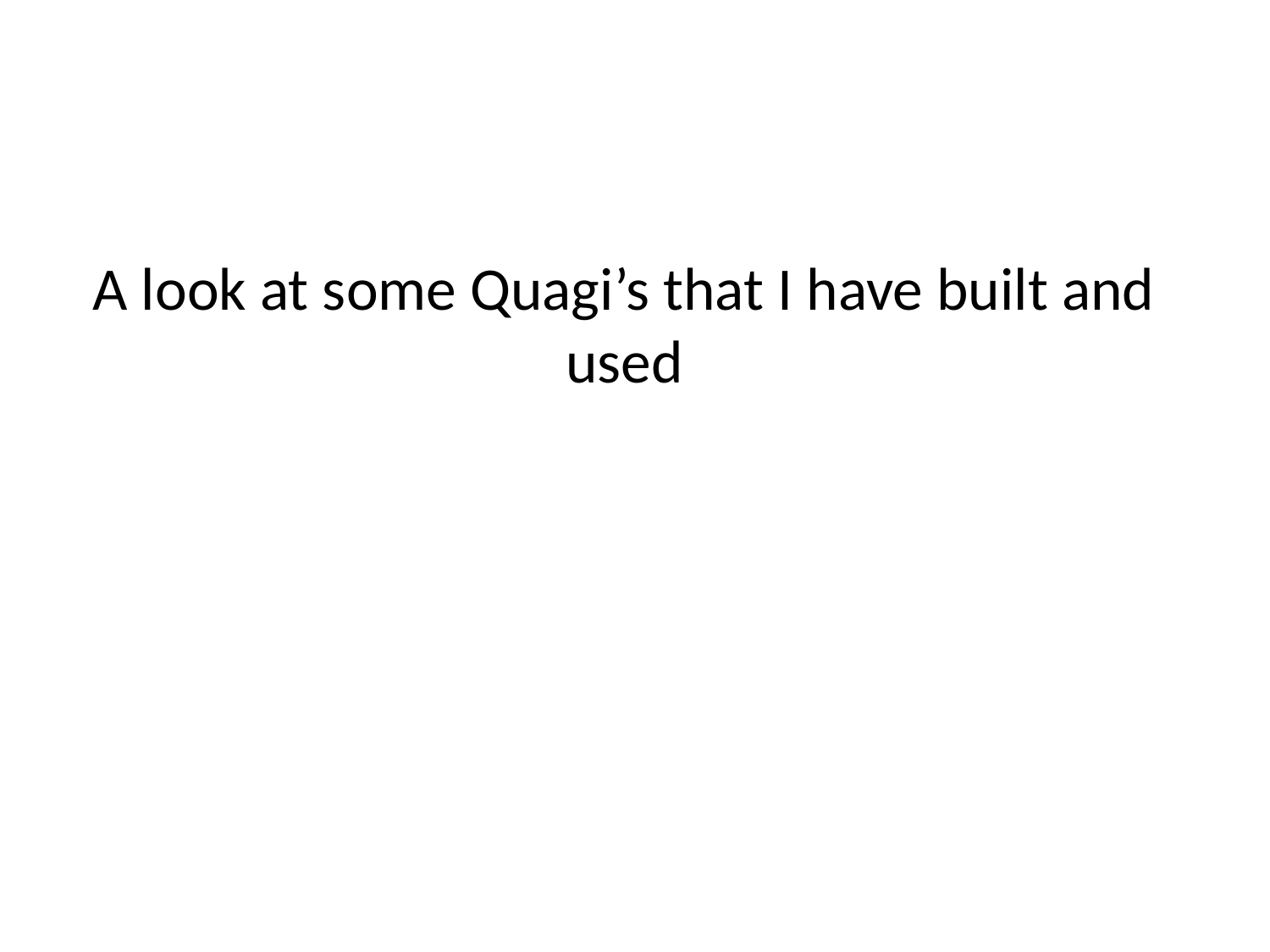

# A look at some Quagi’s that I have built and used